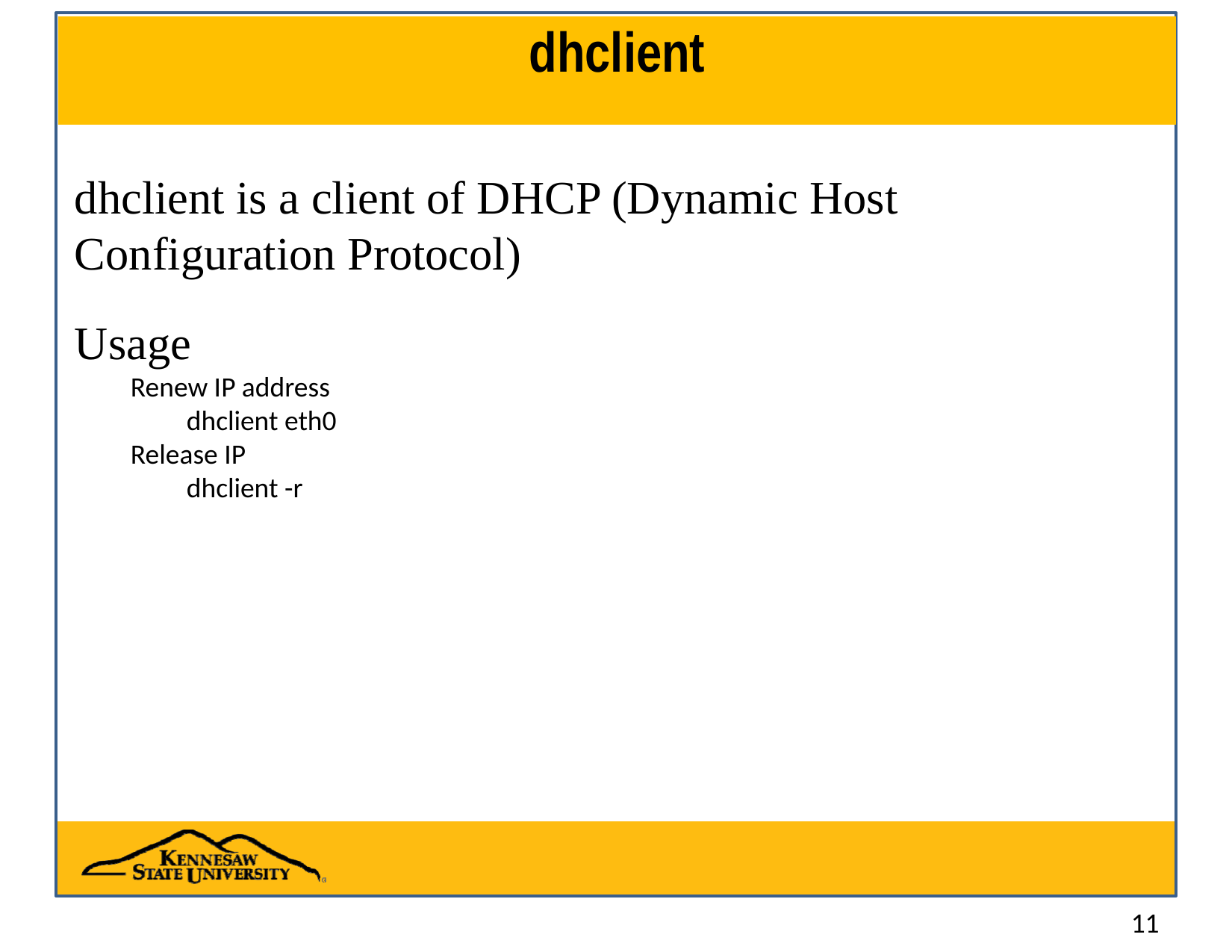

# dhclient
dhclient is a client of DHCP (Dynamic Host Configuration Protocol)

Usage
Renew IP address
dhclient eth0
Release IP
dhclient -r